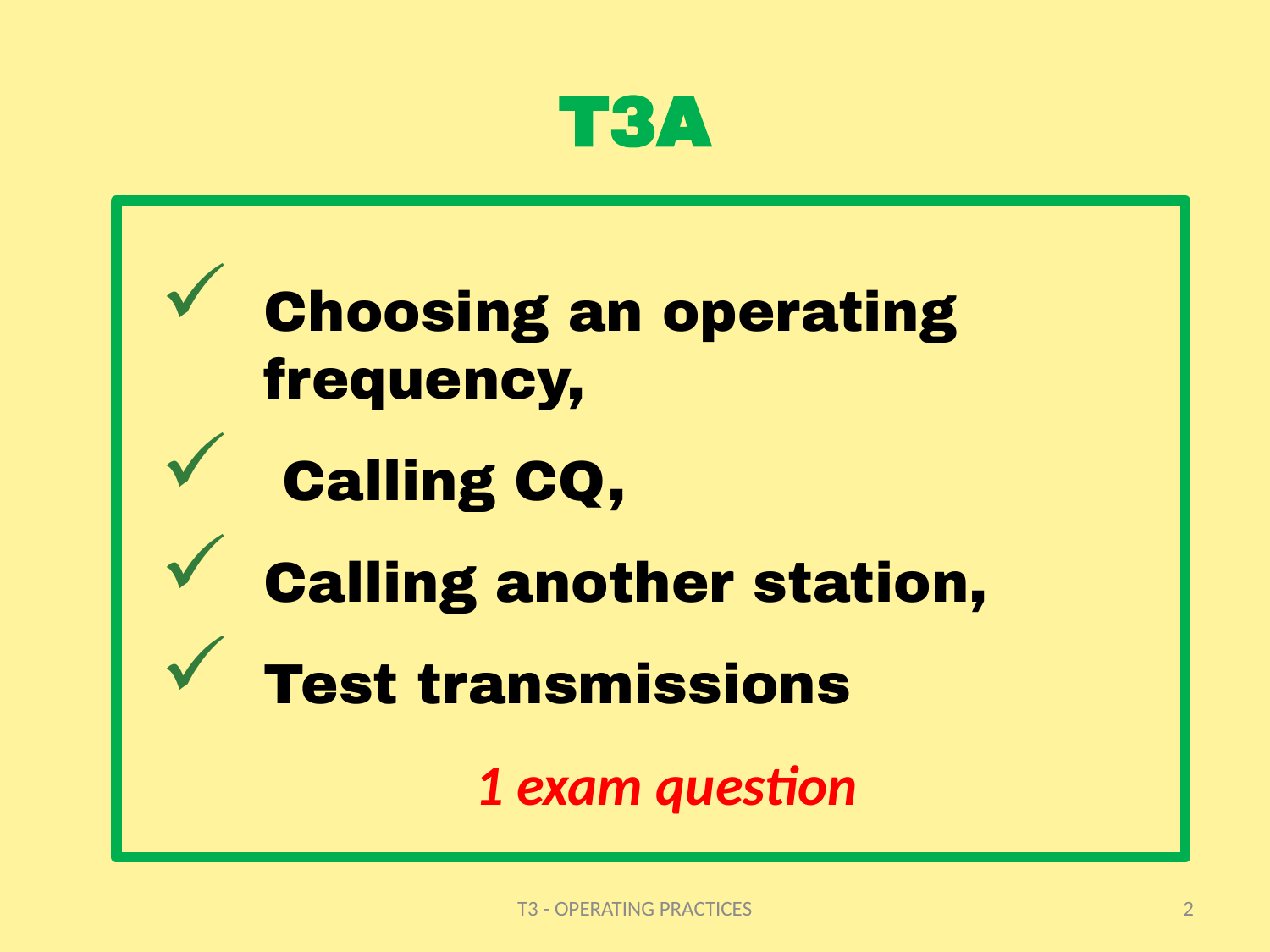

# T3A

Choosing an operating frequency,
 Calling CQ,
Calling another station,
Test transmissions
1 exam question

T3 - OPERATING PRACTICES
2